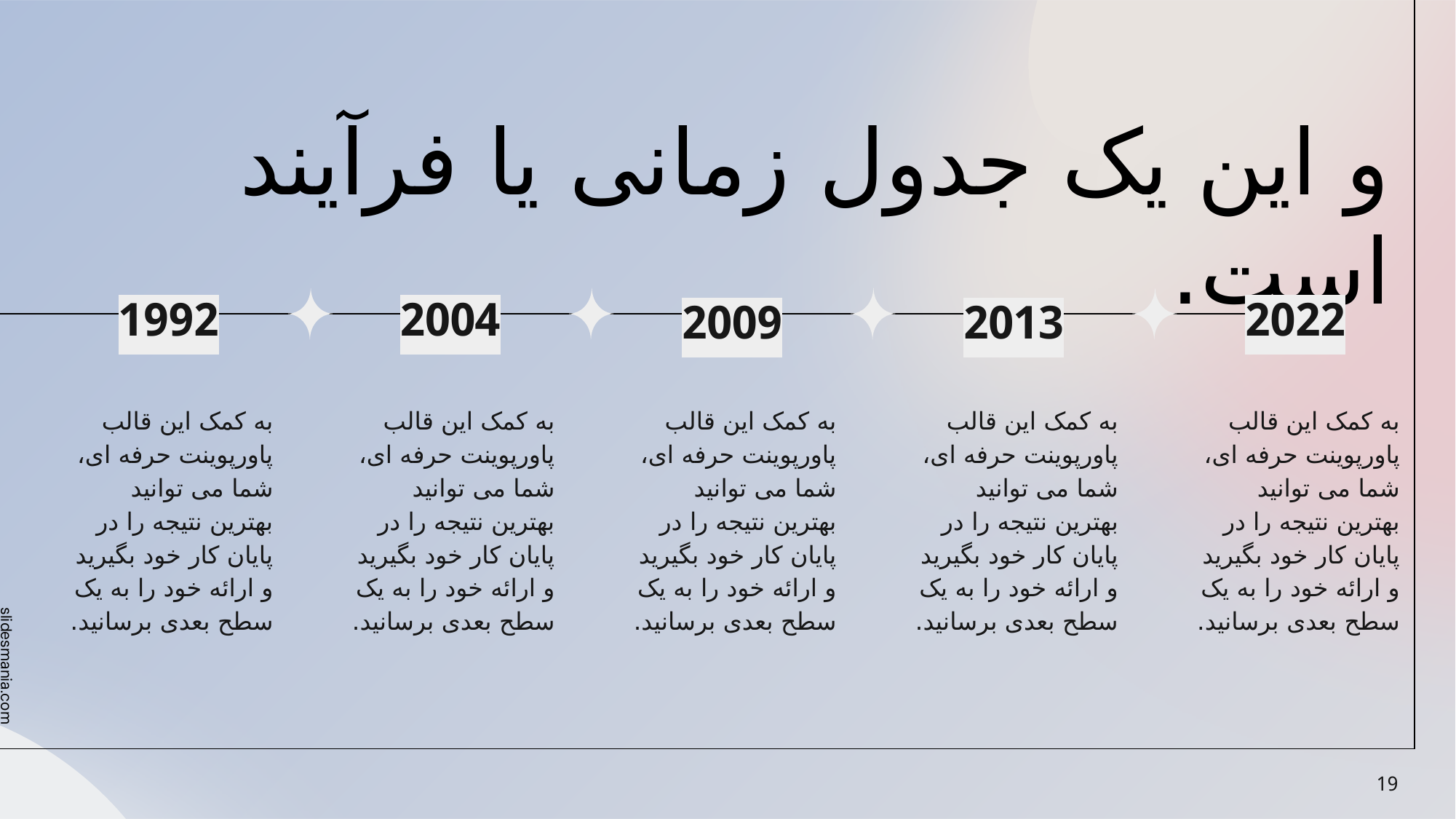

# و این یک جدول زمانی یا فرآیند است.
1992
2004
2022
2009
2013

به کمک این قالب پاورپوینت حرفه ای، شما می توانید بهترین نتیجه را در پایان کار خود بگیرید و ارائه خود را به یک سطح بعدی برسانید.
به کمک این قالب پاورپوینت حرفه ای، شما می توانید بهترین نتیجه را در پایان کار خود بگیرید و ارائه خود را به یک سطح بعدی برسانید.
به کمک این قالب پاورپوینت حرفه ای، شما می توانید بهترین نتیجه را در پایان کار خود بگیرید و ارائه خود را به یک سطح بعدی برسانید.
به کمک این قالب پاورپوینت حرفه ای، شما می توانید بهترین نتیجه را در پایان کار خود بگیرید و ارائه خود را به یک سطح بعدی برسانید.
به کمک این قالب پاورپوینت حرفه ای، شما می توانید بهترین نتیجه را در پایان کار خود بگیرید و ارائه خود را به یک سطح بعدی برسانید.
19